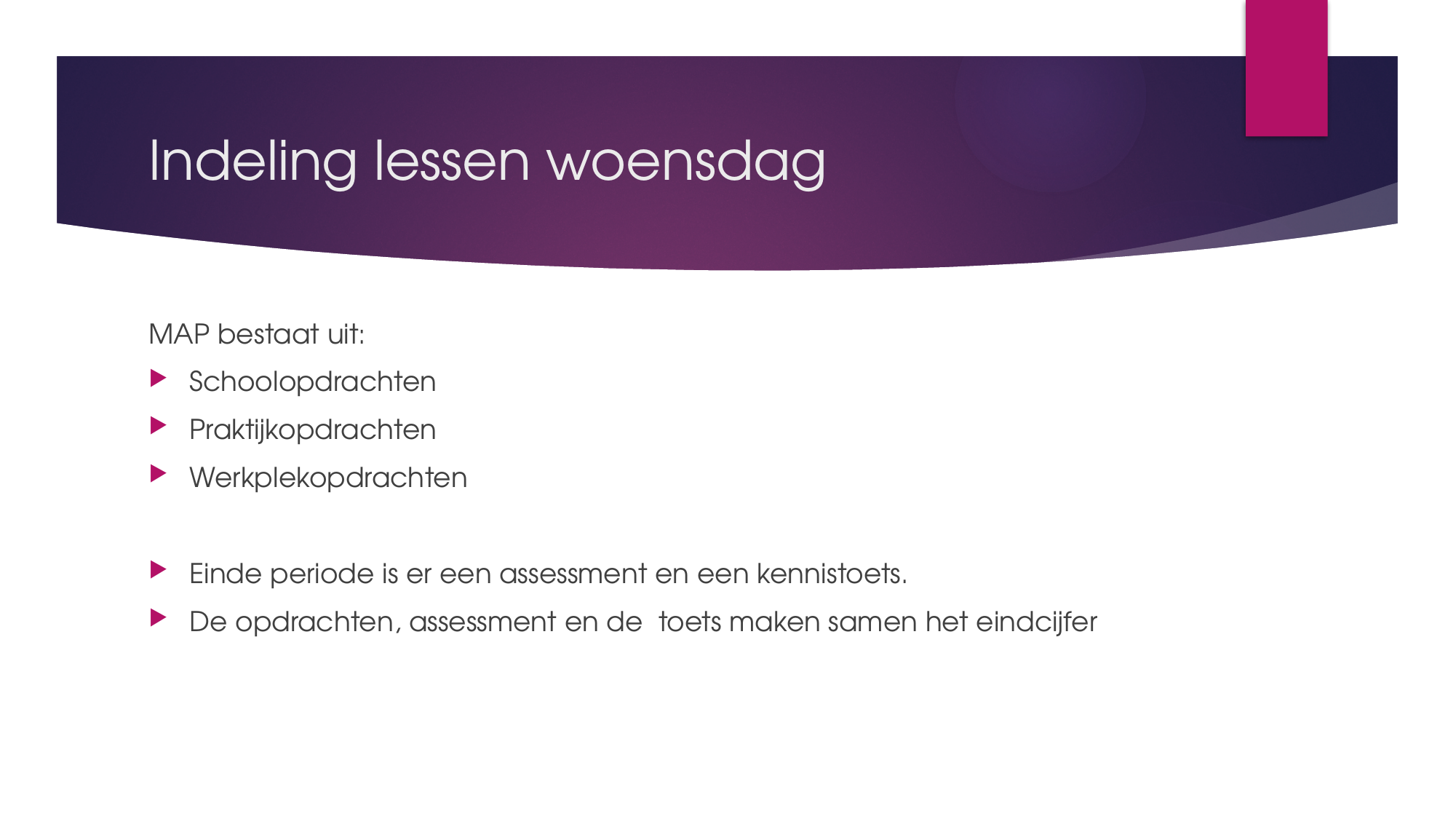

# Indeling lessen woensdag
MAP bestaat uit:
Schoolopdrachten
Praktijkopdrachten
Werkplekopdrachten

Einde periode is er een assessment en een kennistoets.
De opdrachten, assessment en de  toets maken samen het eindcijfer